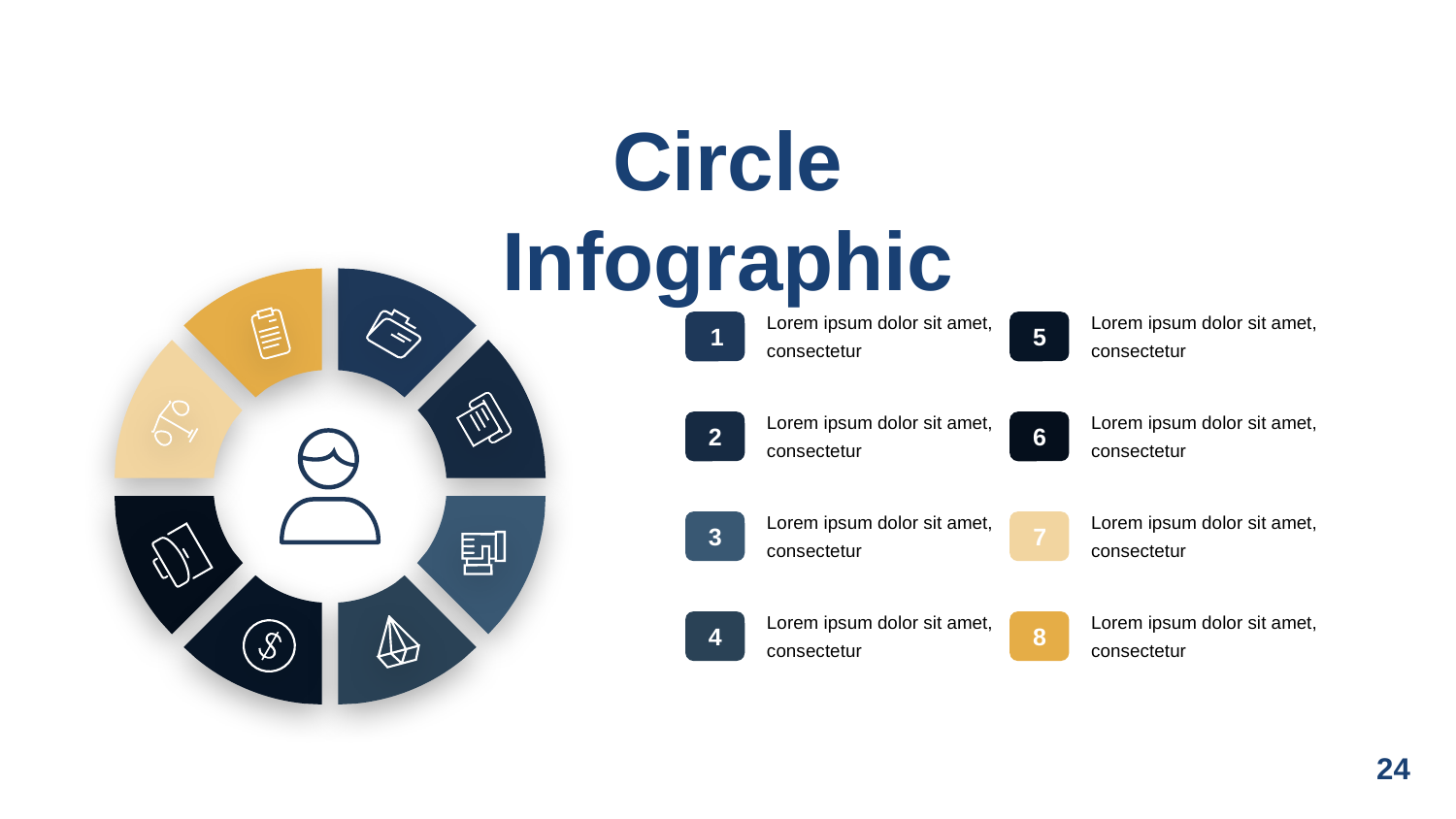

Circle Infographic

Lorem ipsum dolor sit amet, consectetur
Lorem ipsum dolor sit amet, consectetur

1

5
Lorem ipsum dolor sit amet, consectetur
Lorem ipsum dolor sit amet, consectetur

2

6
Lorem ipsum dolor sit amet, consectetur
Lorem ipsum dolor sit amet, consectetur

3

7
Lorem ipsum dolor sit amet, consectetur
Lorem ipsum dolor sit amet, consectetur

4

8